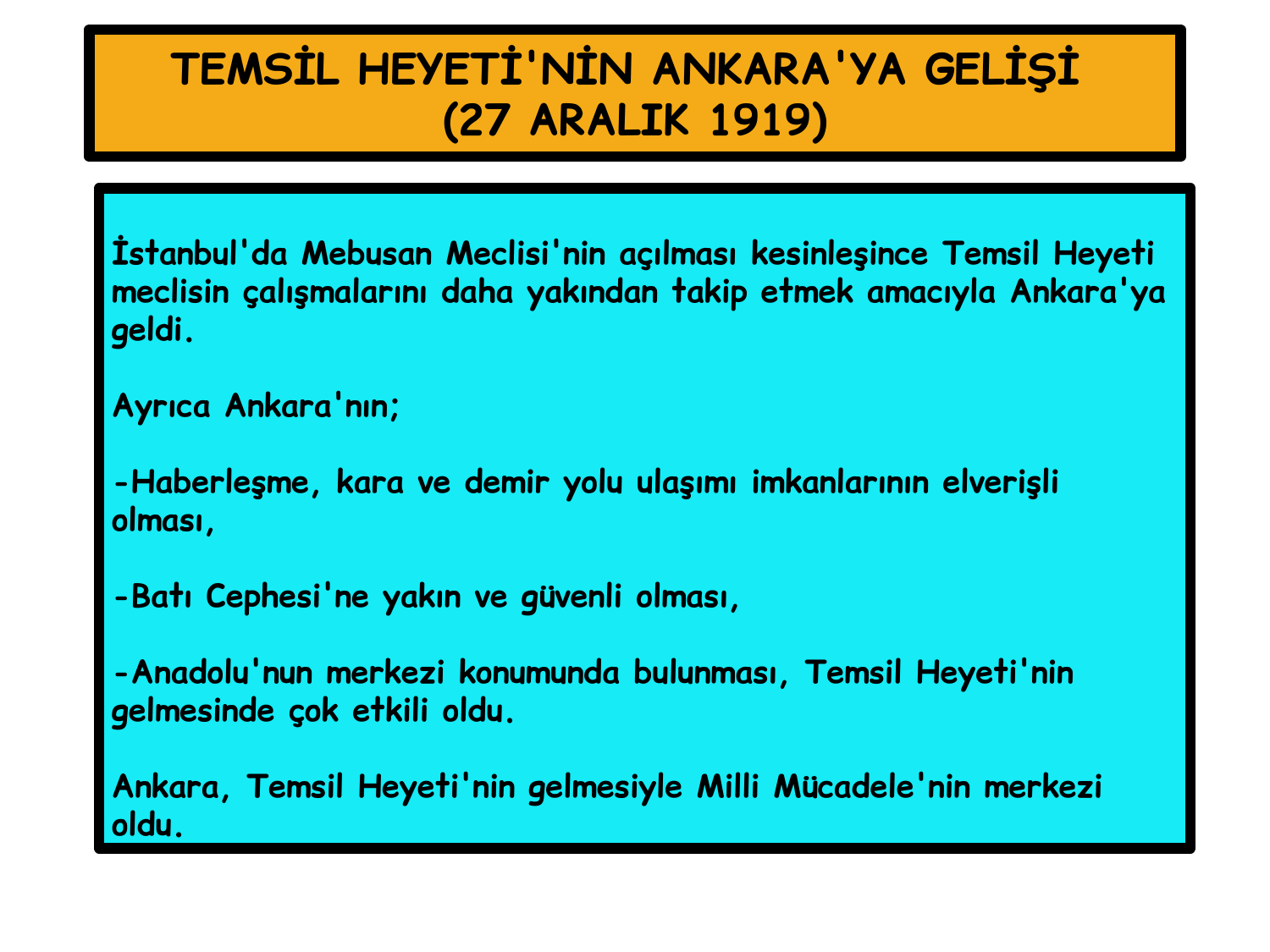

TEMSİL HEYETİ'NİN ANKARA'YA GELİŞİ
(27 ARALIK 1919)

İstanbul'da Mebusan Meclisi'nin açılması kesinleşince Temsil Heyeti meclisin çalışmalarını daha yakından takip etmek amacıyla Ankara'ya geldi.

Ayrıca Ankara'nın;

-Haberleşme, kara ve demir yolu ulaşımı imkanlarının elverişli olması,

-Batı Cephesi'ne yakın ve güvenli olması,

-Anadolu'nun merkezi konumunda bulunması, Temsil Heyeti'nin gelmesinde çok etkili oldu.

Ankara, Temsil Heyeti'nin gelmesiyle Milli Mücadele'nin merkezi oldu.